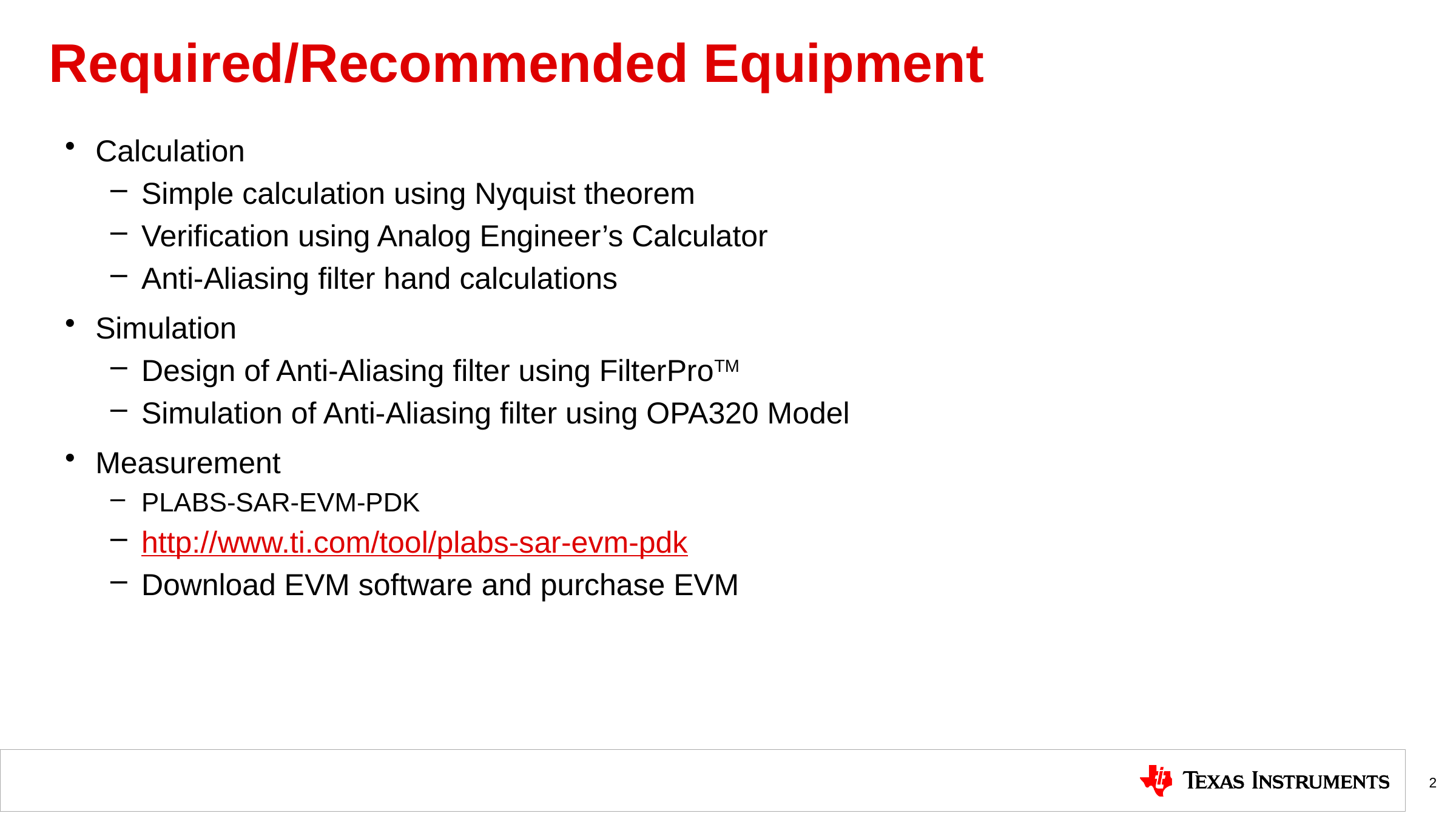

# Required/Recommended Equipment
Calculation
Simple calculation using Nyquist theorem
Verification using Analog Engineer’s Calculator
Anti-Aliasing filter hand calculations
Simulation
Design of Anti-Aliasing filter using FilterProTM
Simulation of Anti-Aliasing filter using OPA320 Model
Measurement
PLABS-SAR-EVM-PDK
http://www.ti.com/tool/plabs-sar-evm-pdk
Download EVM software and purchase EVM
2